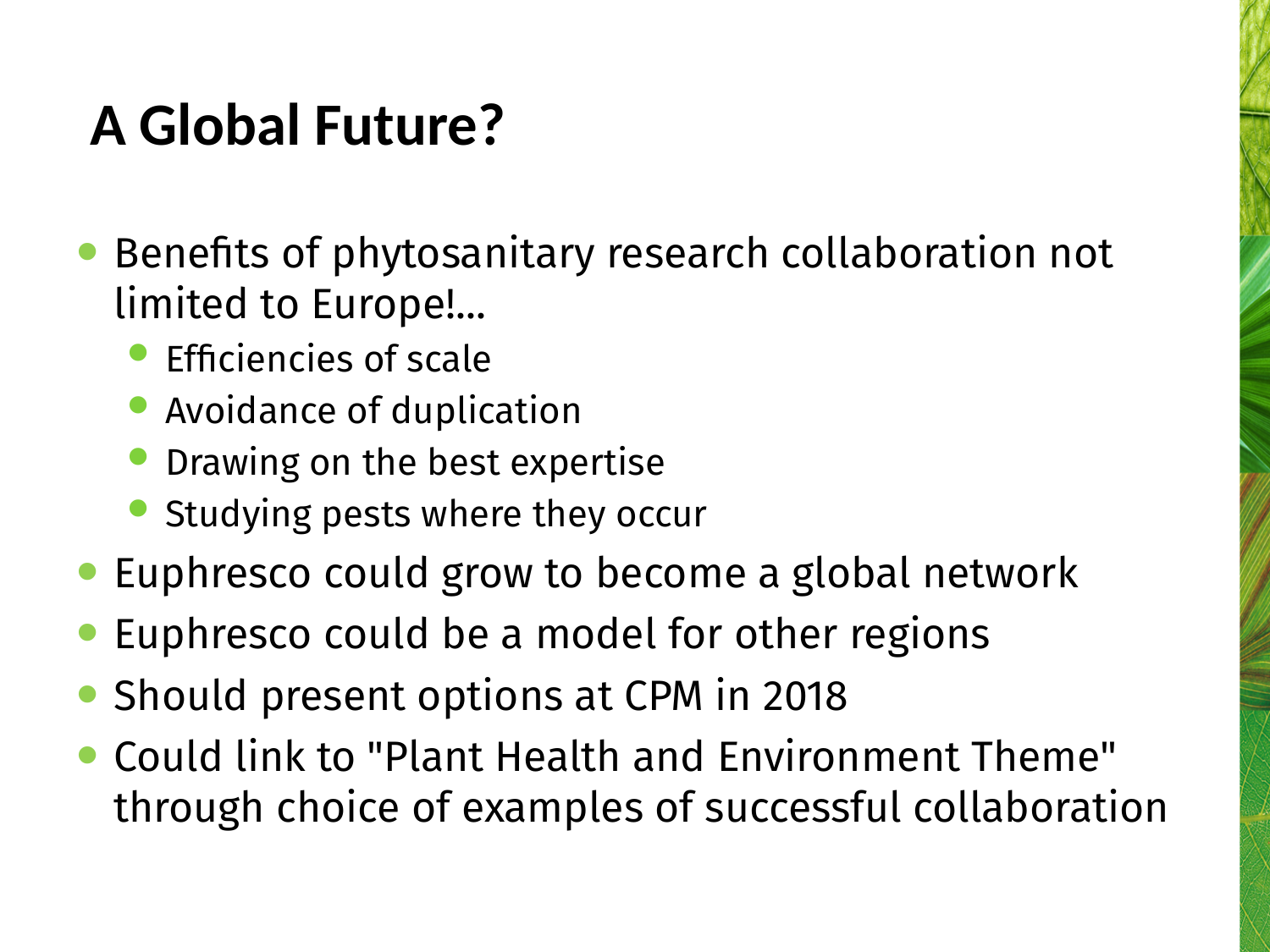

# A Global Future?
Benefits of phytosanitary research collaboration not limited to Europe!...
Efficiencies of scale
Avoidance of duplication
Drawing on the best expertise
Studying pests where they occur
Euphresco could grow to become a global network
Euphresco could be a model for other regions
Should present options at CPM in 2018
Could link to "Plant Health and Environment Theme" through choice of examples of successful collaboration